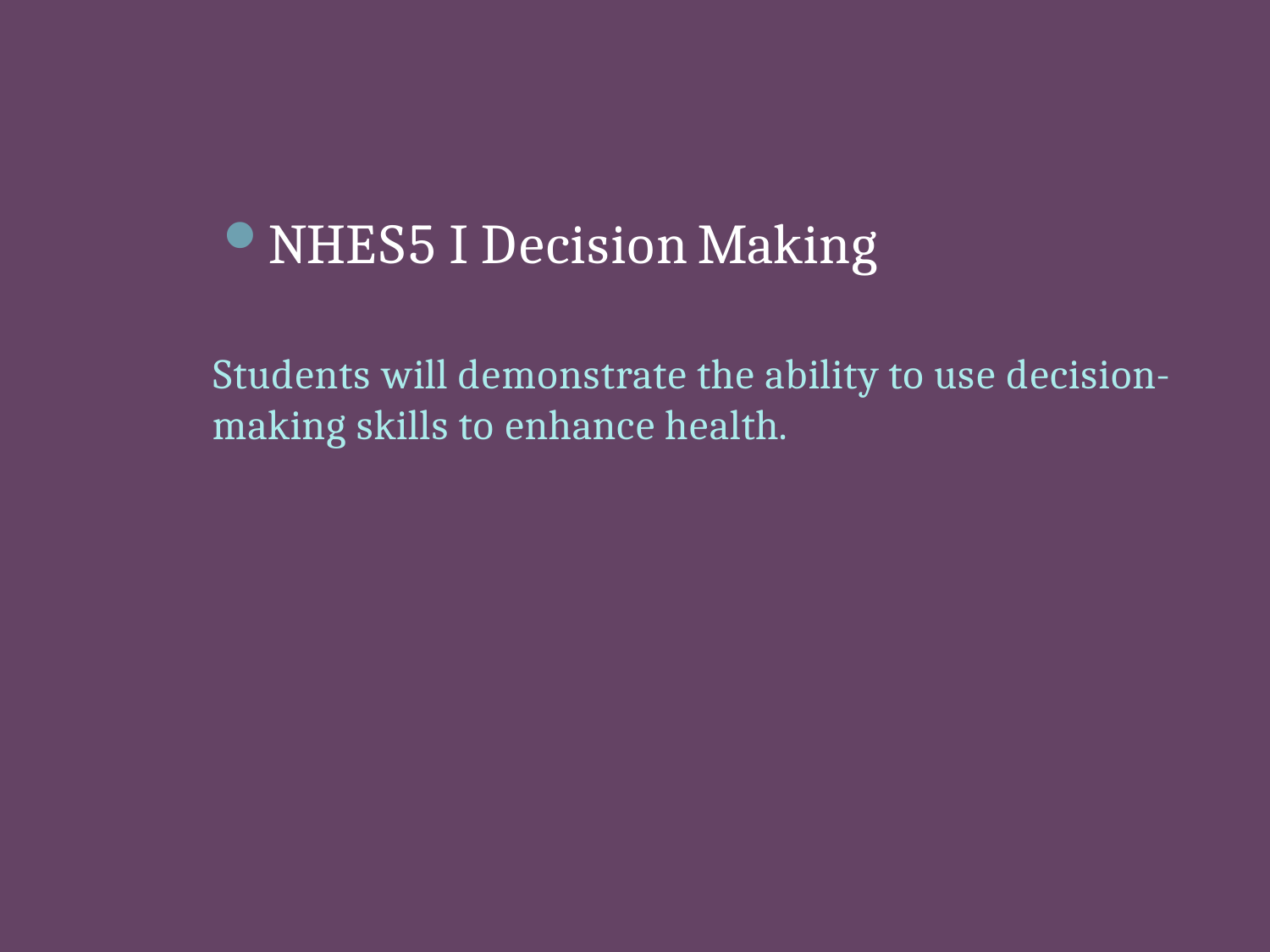

#
NHES5 I Decision Making

Students will demonstrate the ability to use decision-making skills to enhance health.